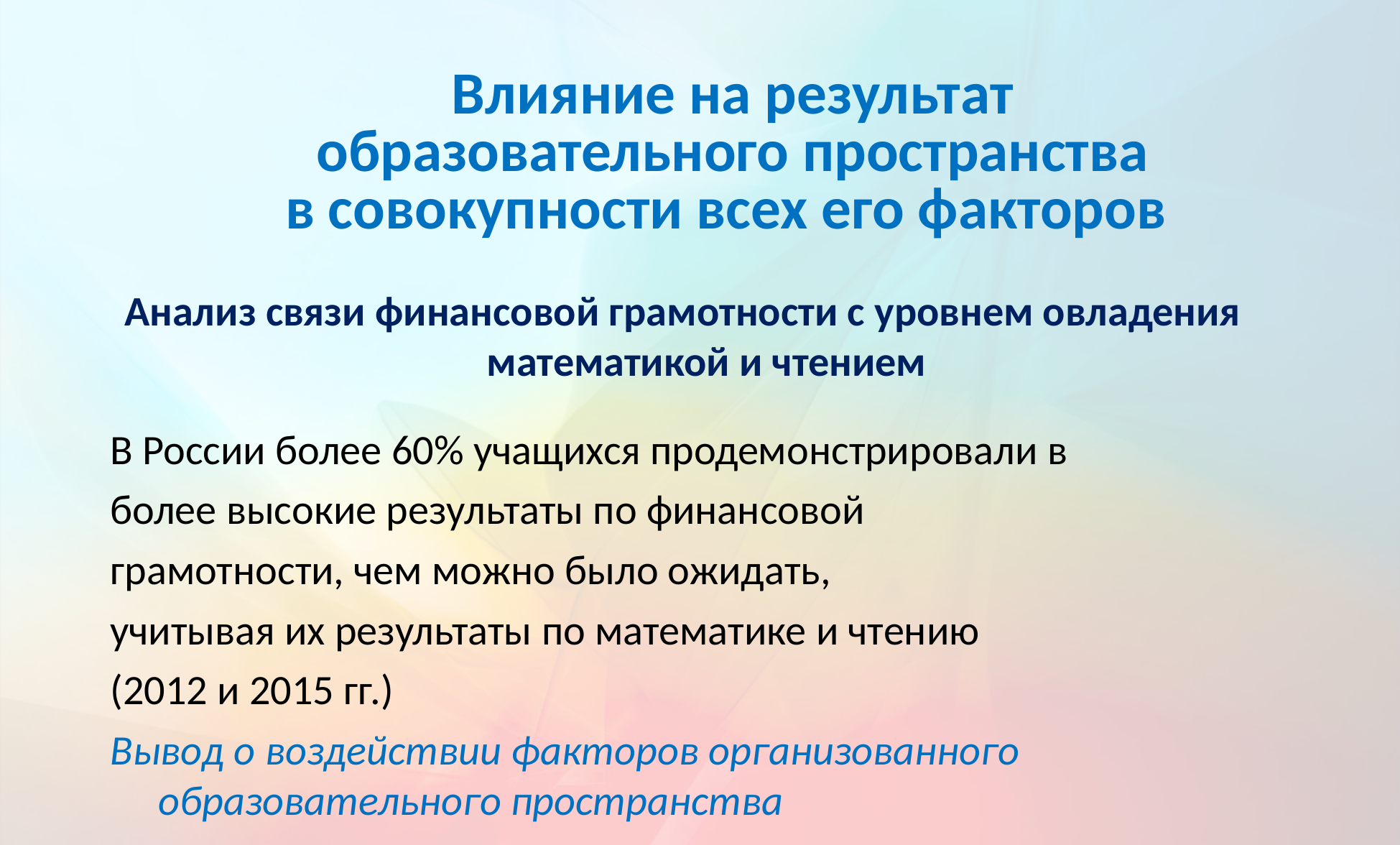

Влияние на результат
образовательного пространства
в совокупности всех его факторов
Анализ связи финансовой грамотности с уровнем овладения математикой и чтением

В России более 60% учащихся продемонстрировали в
более высокие результаты по финансовой
грамотности, чем можно было ожидать,
учитывая их результаты по математике и чтению
(2012 и 2015 гг.)
Вывод о воздействии факторов организованного образовательного пространства